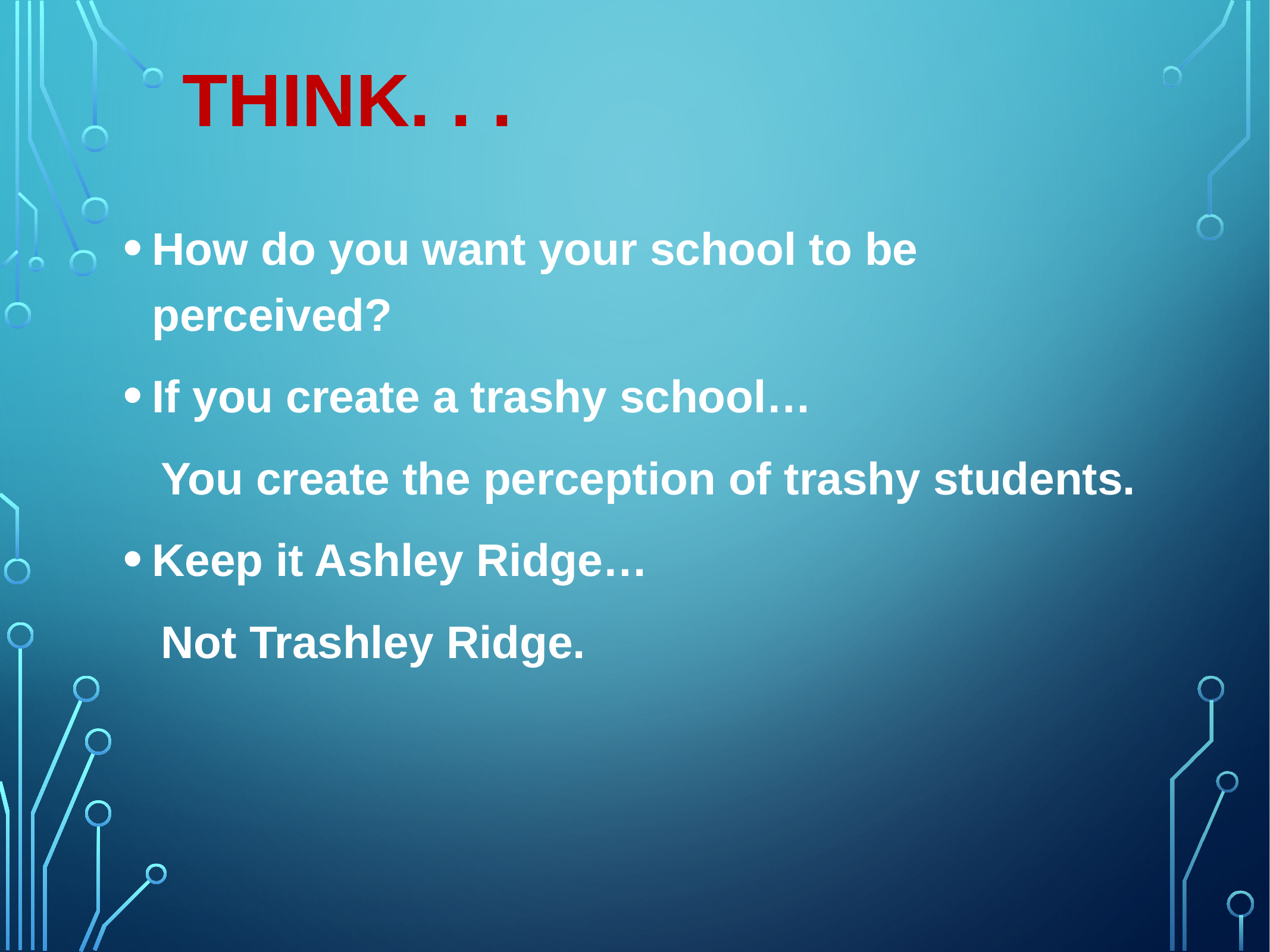

# Think. . .

How do you want your school to be perceived?
If you create a trashy school…
   You create the perception of trashy students.
Keep it Ashley Ridge…
   Not Trashley Ridge.